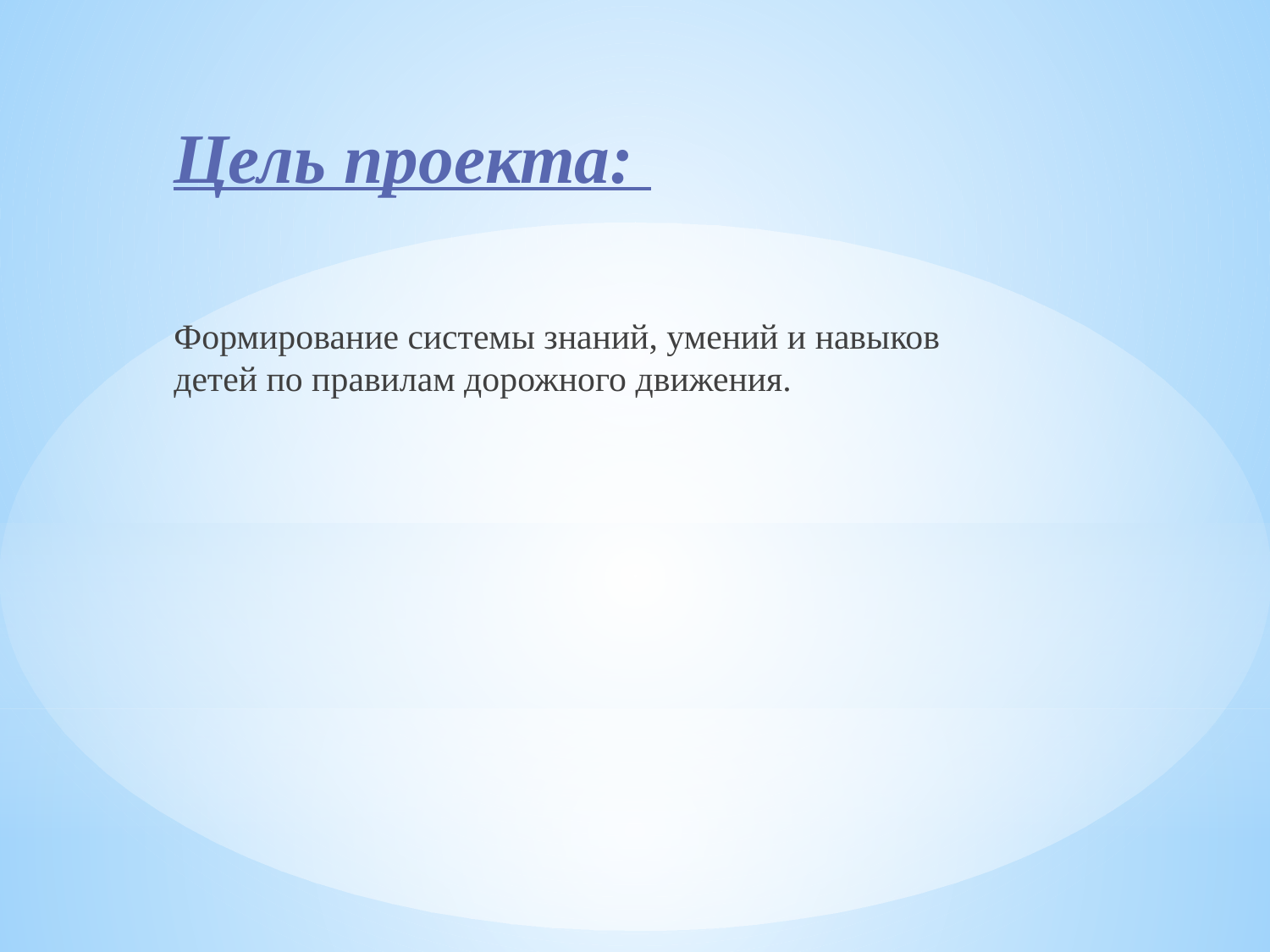

Цель проекта:

Формирование системы знаний, умений и навыков детей по правилам дорожного движения.